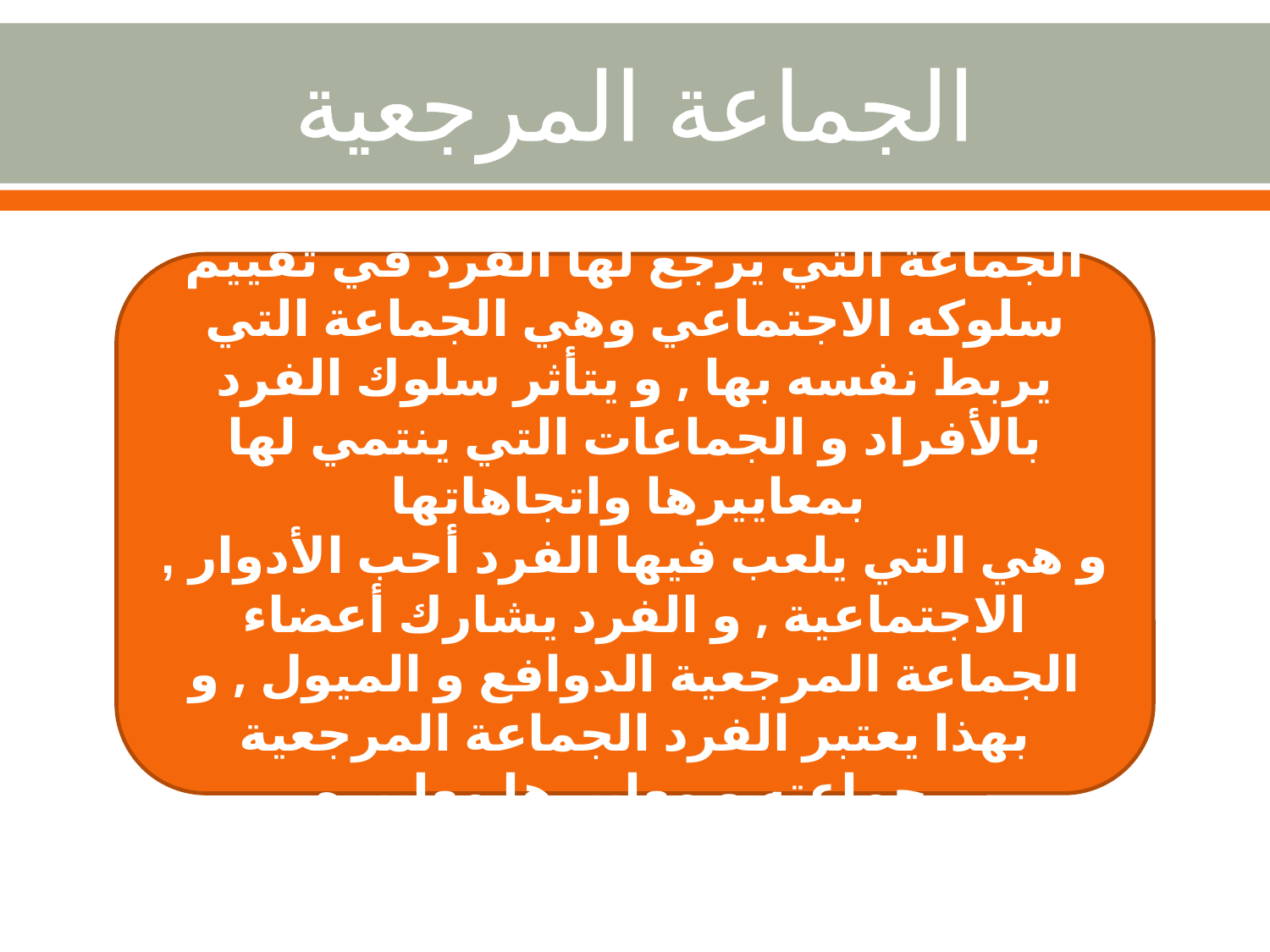

# الجماعة المرجعية

الجماعة التي يرجع لها الفرد في تقييم سلوكه الاجتماعي وهي الجماعة التي يربط نفسه بها , و يتأثر سلوك الفرد بالأفراد و الجماعات التي ينتمي لها بمعاييرها واتجاهاتها
, و هي التي يلعب فيها الفرد أحب الأدوار الاجتماعية , و الفرد يشارك أعضاء الجماعة المرجعية الدوافع و الميول , و بهذا يعتبر الفرد الجماعة المرجعية جماعته و معاييرها معاييره .